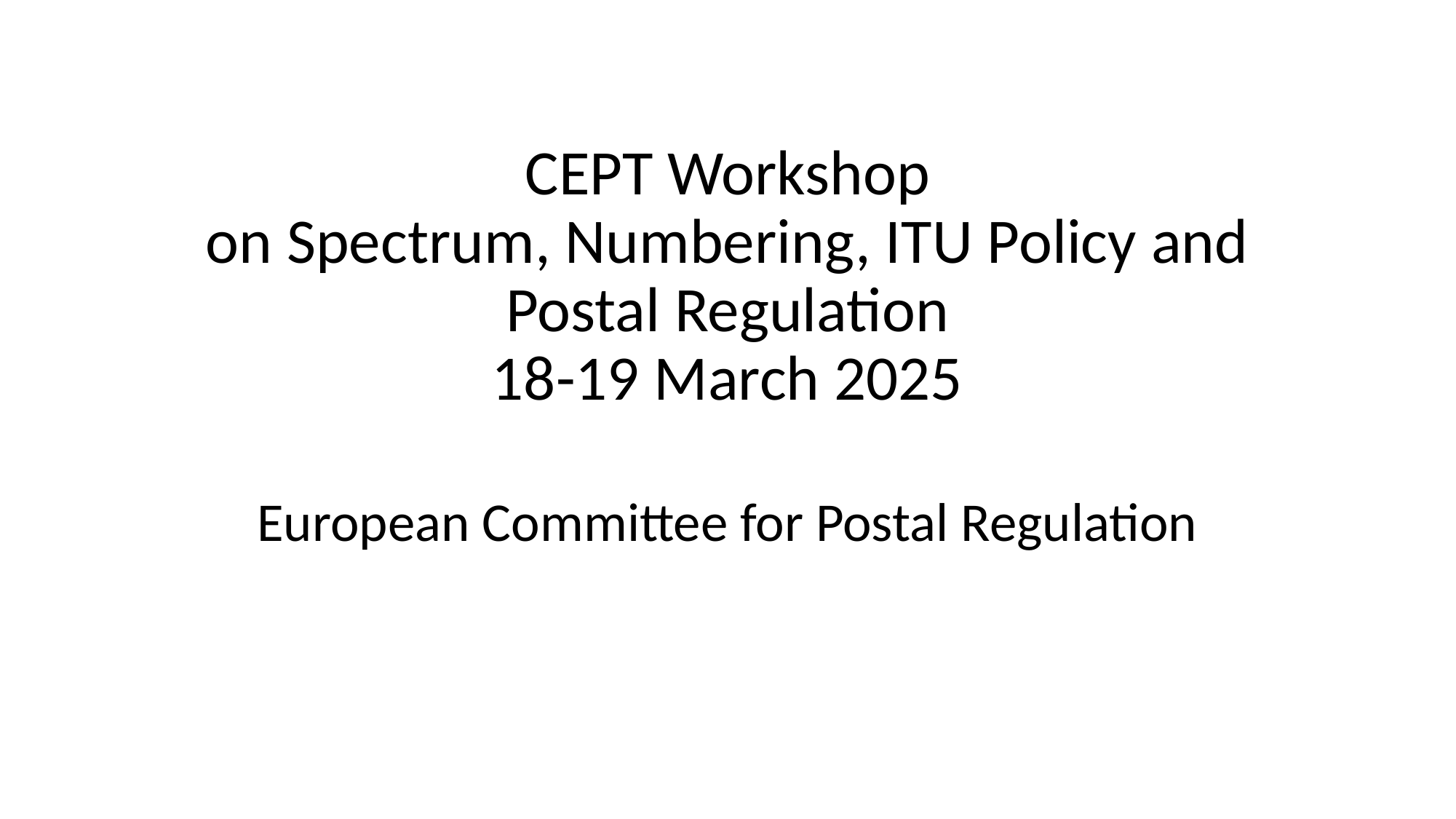

# CEPT Workshop on Spectrum, Numbering, ITU Policy and Postal Regulation 18-19 March 2025

European Committee for Postal Regulation